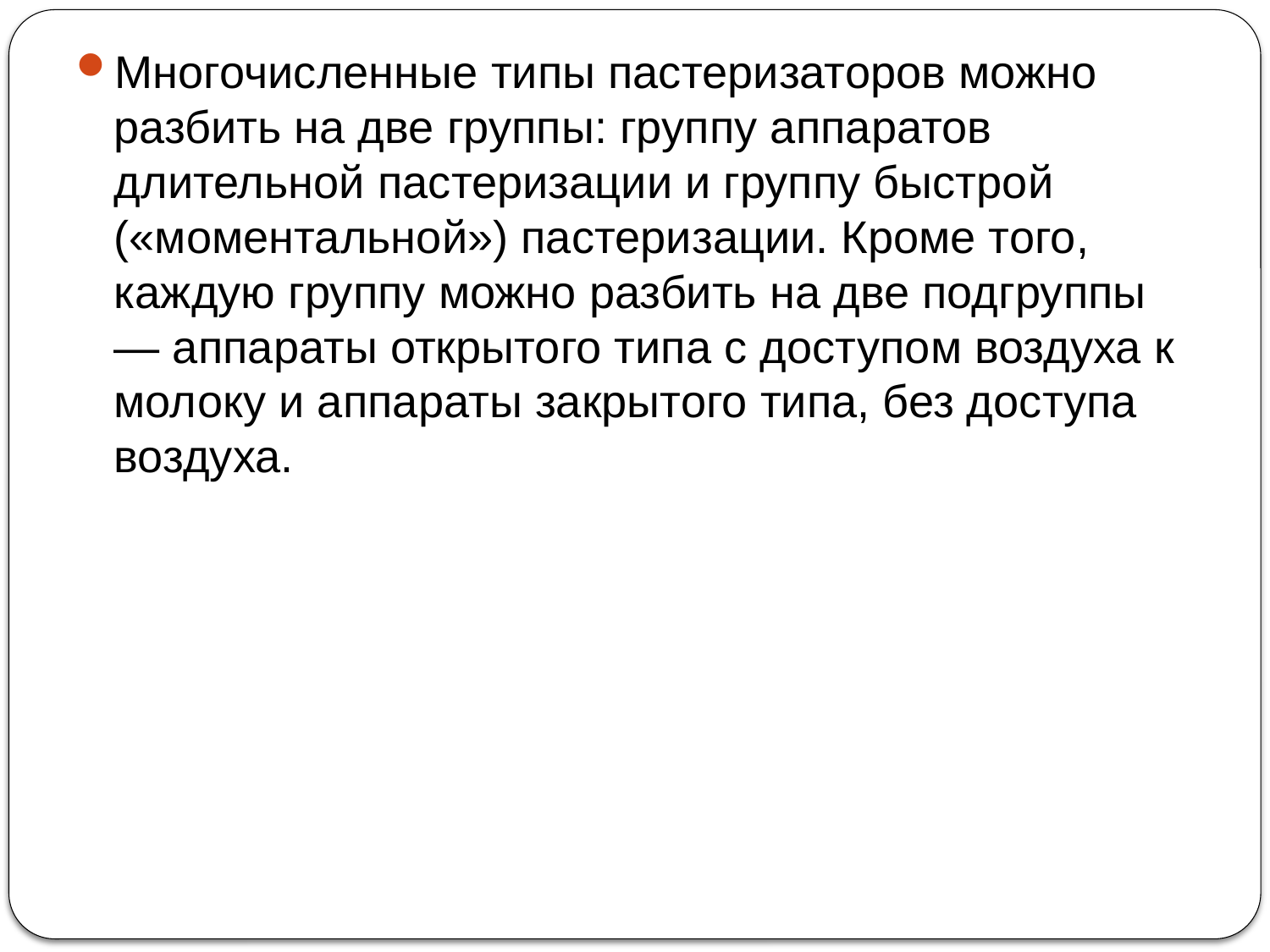

Многочисленные типы пастеризаторов можно разбить на две группы: группу аппаратов длительной пастеризации и группу быстрой («моментальной») пастеризации. Кроме того, каждую группу можно разбить на две подгруппы — аппараты открытого типа с доступом воздуха к молоку и аппараты закрытого типа, без доступа воздуха.